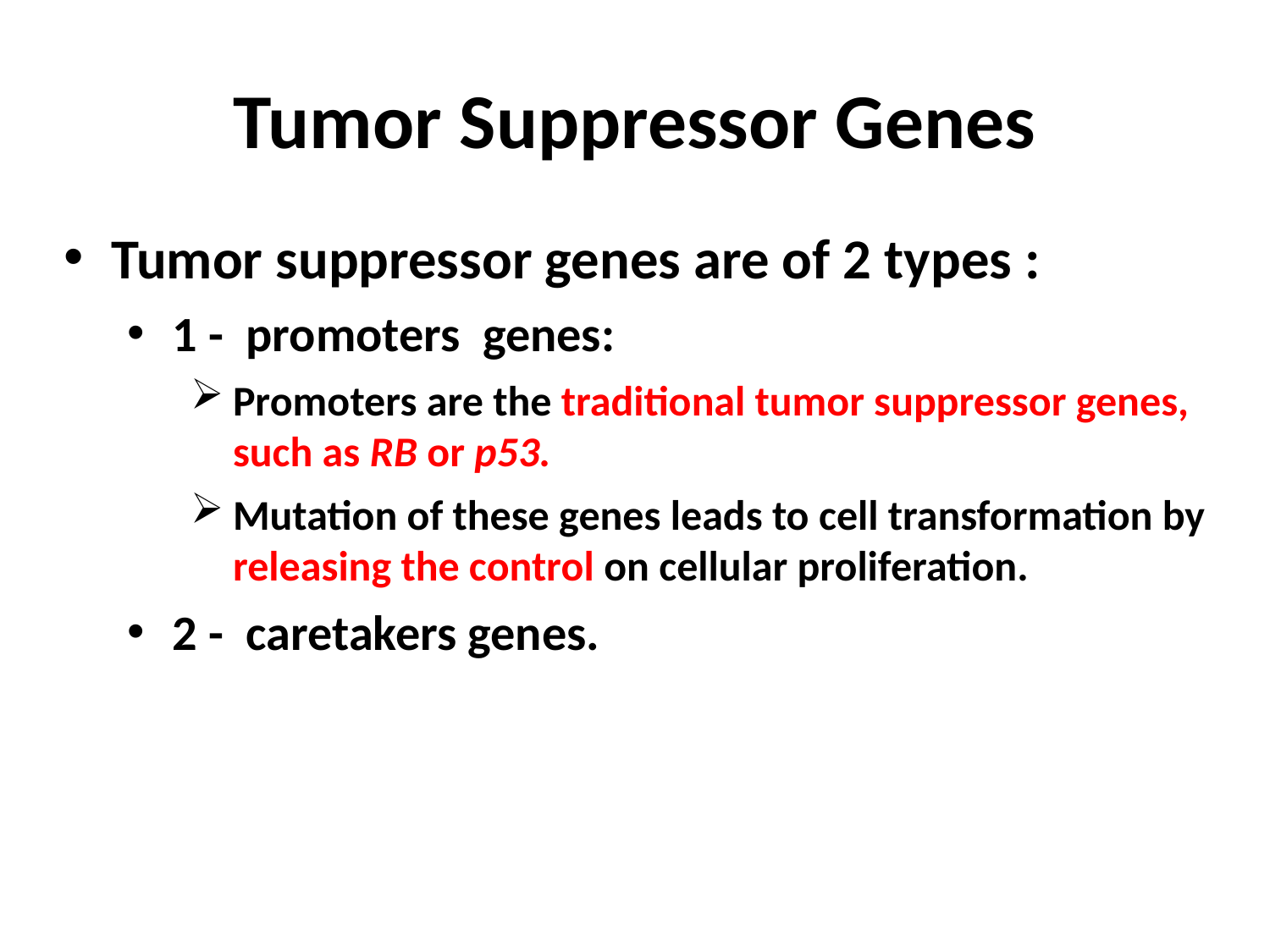

Tumor Suppressor Genes
Tumor suppressor genes are of 2 types :
1 -  promoters  genes:
Promoters are the traditional tumor suppressor genes, such as RB or p53.
Mutation of these genes leads to cell transformation by releasing the control on cellular proliferation.
2 -  caretakers genes.